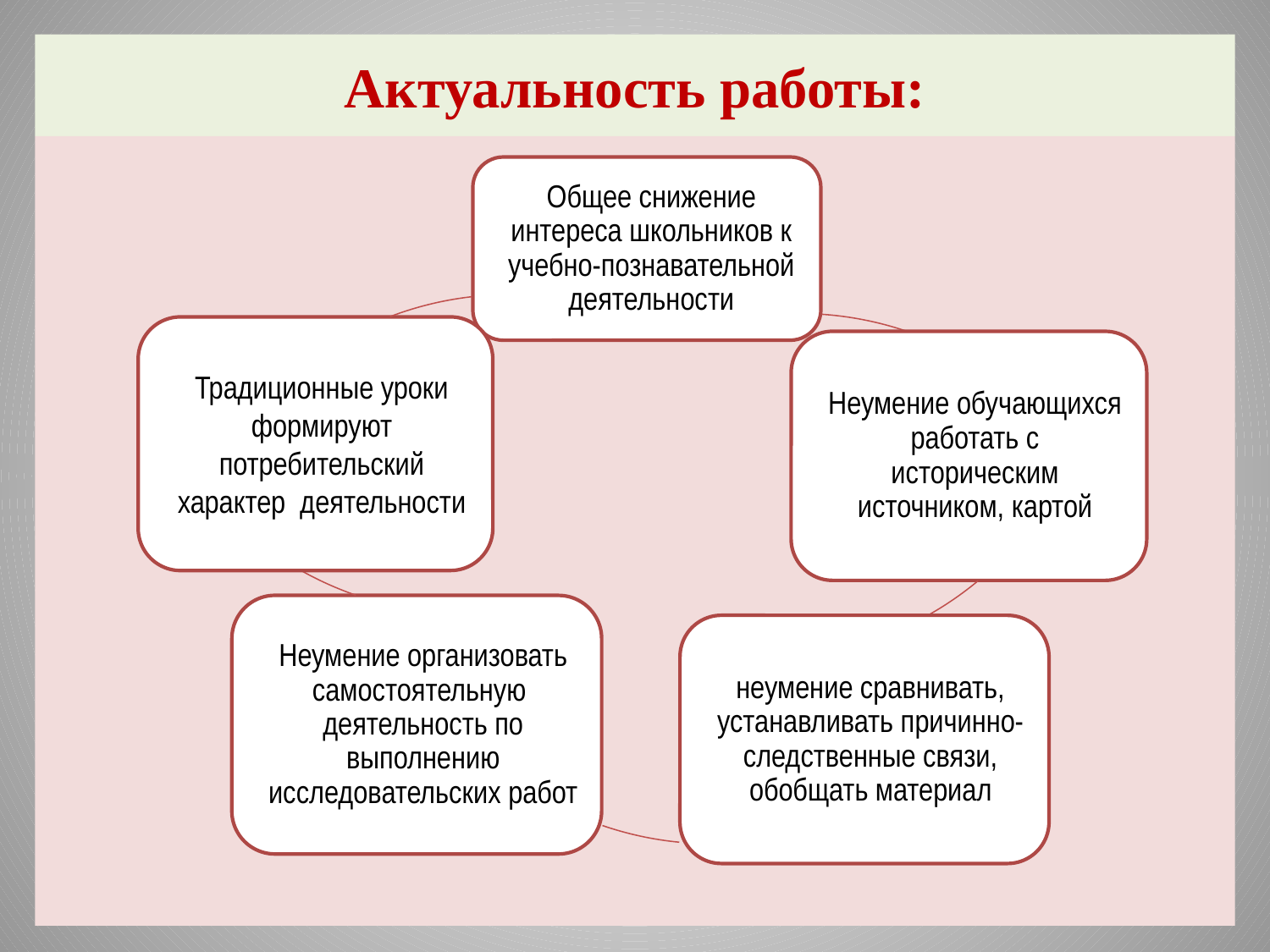

# Актуальность работы:
Общее снижение интереса школьников к учебно-познавательной деятельности
Неумение обучающихся работать с историческим источником, картой
неумение сравнивать, устанавливать причинно-следственные связи, обобщать материал
Неумение организовать самостоятельную  деятельность по выполнению исследовательских работ
Традиционные уроки формируют потребительский характер  деятельности